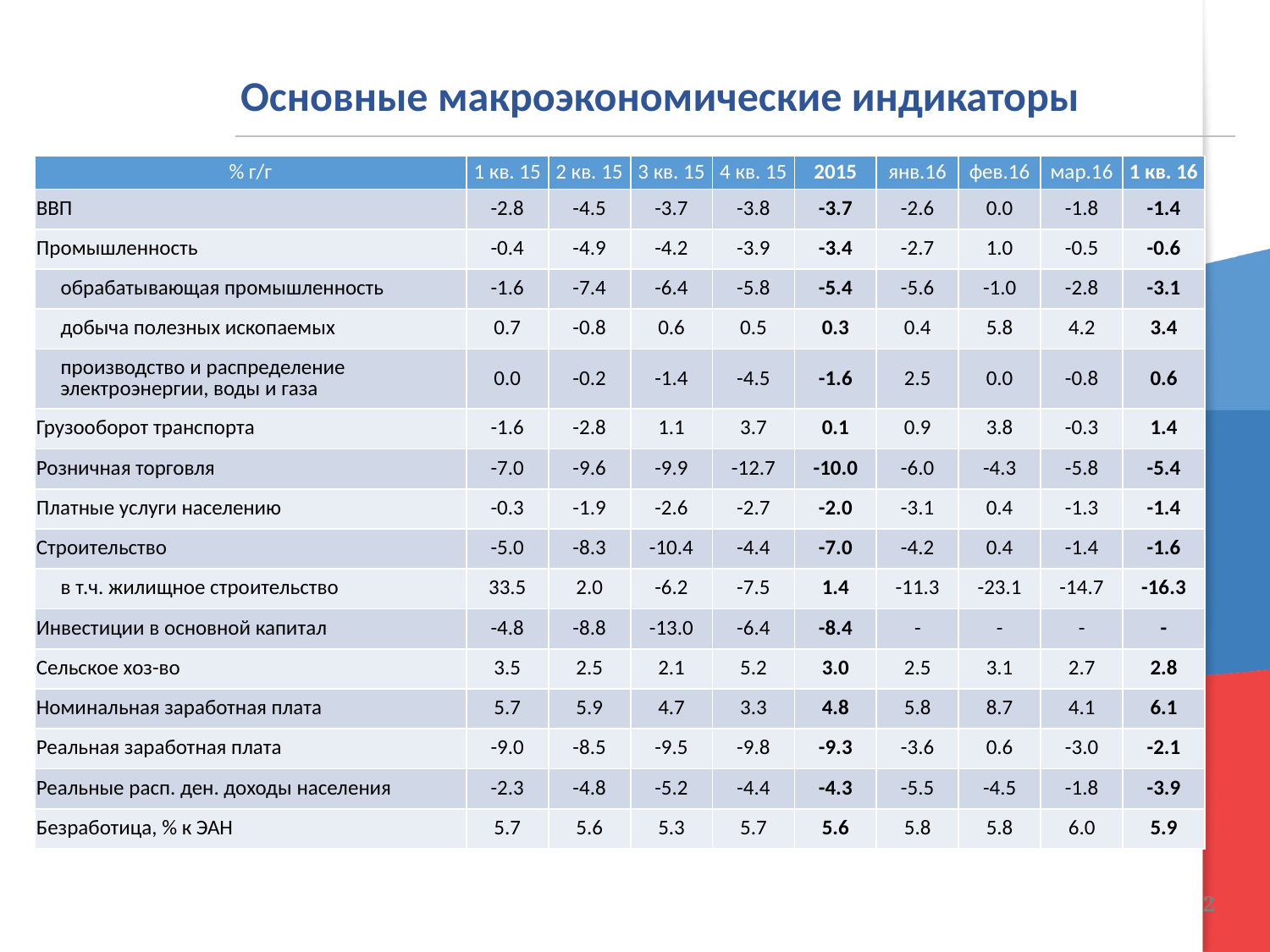

Основные макроэкономические индикаторы
| % г/г | 1 кв. 15 | 2 кв. 15 | 3 кв. 15 | 4 кв. 15 | 2015 | янв.16 | фев.16 | мар.16 | 1 кв. 16 |
| --- | --- | --- | --- | --- | --- | --- | --- | --- | --- |
| ВВП | -2.8 | -4.5 | -3.7 | -3.8 | -3.7 | -2.6 | 0.0 | -1.8 | -1.4 |
| Промышленность | -0.4 | -4.9 | -4.2 | -3.9 | -3.4 | -2.7 | 1.0 | -0.5 | -0.6 |
| обрабатывающая промышленность | -1.6 | -7.4 | -6.4 | -5.8 | -5.4 | -5.6 | -1.0 | -2.8 | -3.1 |
| добыча полезных ископаемых | 0.7 | -0.8 | 0.6 | 0.5 | 0.3 | 0.4 | 5.8 | 4.2 | 3.4 |
| производство и распределение электроэнергии, воды и газа | 0.0 | -0.2 | -1.4 | -4.5 | -1.6 | 2.5 | 0.0 | -0.8 | 0.6 |
| Грузооборот транспорта | -1.6 | -2.8 | 1.1 | 3.7 | 0.1 | 0.9 | 3.8 | -0.3 | 1.4 |
| Розничная торговля | -7.0 | -9.6 | -9.9 | -12.7 | -10.0 | -6.0 | -4.3 | -5.8 | -5.4 |
| Платные услуги населению | -0.3 | -1.9 | -2.6 | -2.7 | -2.0 | -3.1 | 0.4 | -1.3 | -1.4 |
| Строительство | -5.0 | -8.3 | -10.4 | -4.4 | -7.0 | -4.2 | 0.4 | -1.4 | -1.6 |
| в т.ч. жилищное строительство | 33.5 | 2.0 | -6.2 | -7.5 | 1.4 | -11.3 | -23.1 | -14.7 | -16.3 |
| Инвестиции в основной капитал | -4.8 | -8.8 | -13.0 | -6.4 | -8.4 | - | - | - | - |
| Сельское хоз-во | 3.5 | 2.5 | 2.1 | 5.2 | 3.0 | 2.5 | 3.1 | 2.7 | 2.8 |
| Номинальная заработная плата | 5.7 | 5.9 | 4.7 | 3.3 | 4.8 | 5.8 | 8.7 | 4.1 | 6.1 |
| Реальная заработная плата | -9.0 | -8.5 | -9.5 | -9.8 | -9.3 | -3.6 | 0.6 | -3.0 | -2.1 |
| Реальные расп. ден. доходы населения | -2.3 | -4.8 | -5.2 | -4.4 | -4.3 | -5.5 | -4.5 | -1.8 | -3.9 |
| Безработица, % к ЭАН | 5.7 | 5.6 | 5.3 | 5.7 | 5.6 | 5.8 | 5.8 | 6.0 | 5.9 |